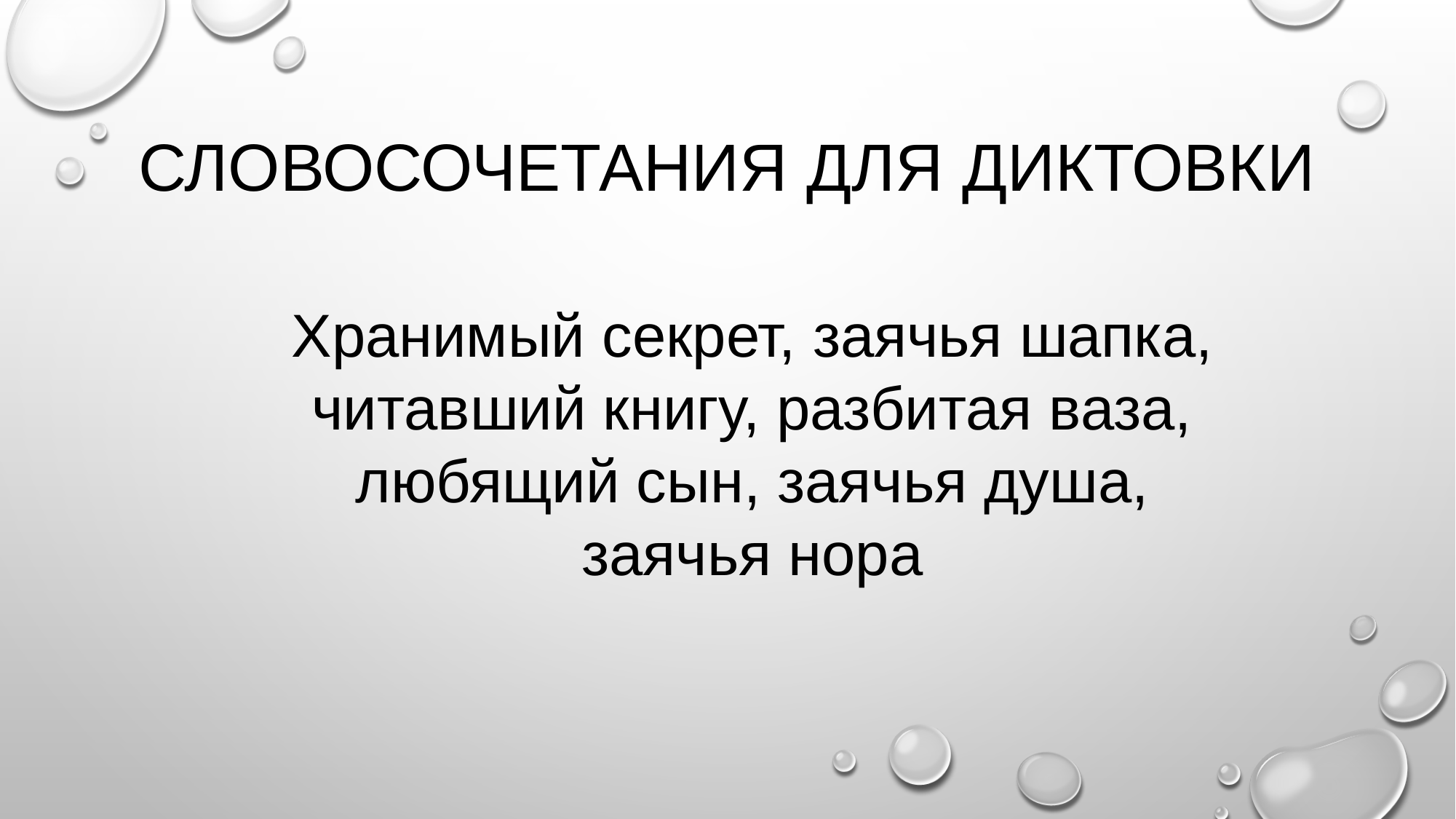

# Словосочетания для диктовки
Хранимый секрет, заячья шапка, читавший книгу, разбитая ваза, любящий сын, заячья душа, заячья нора